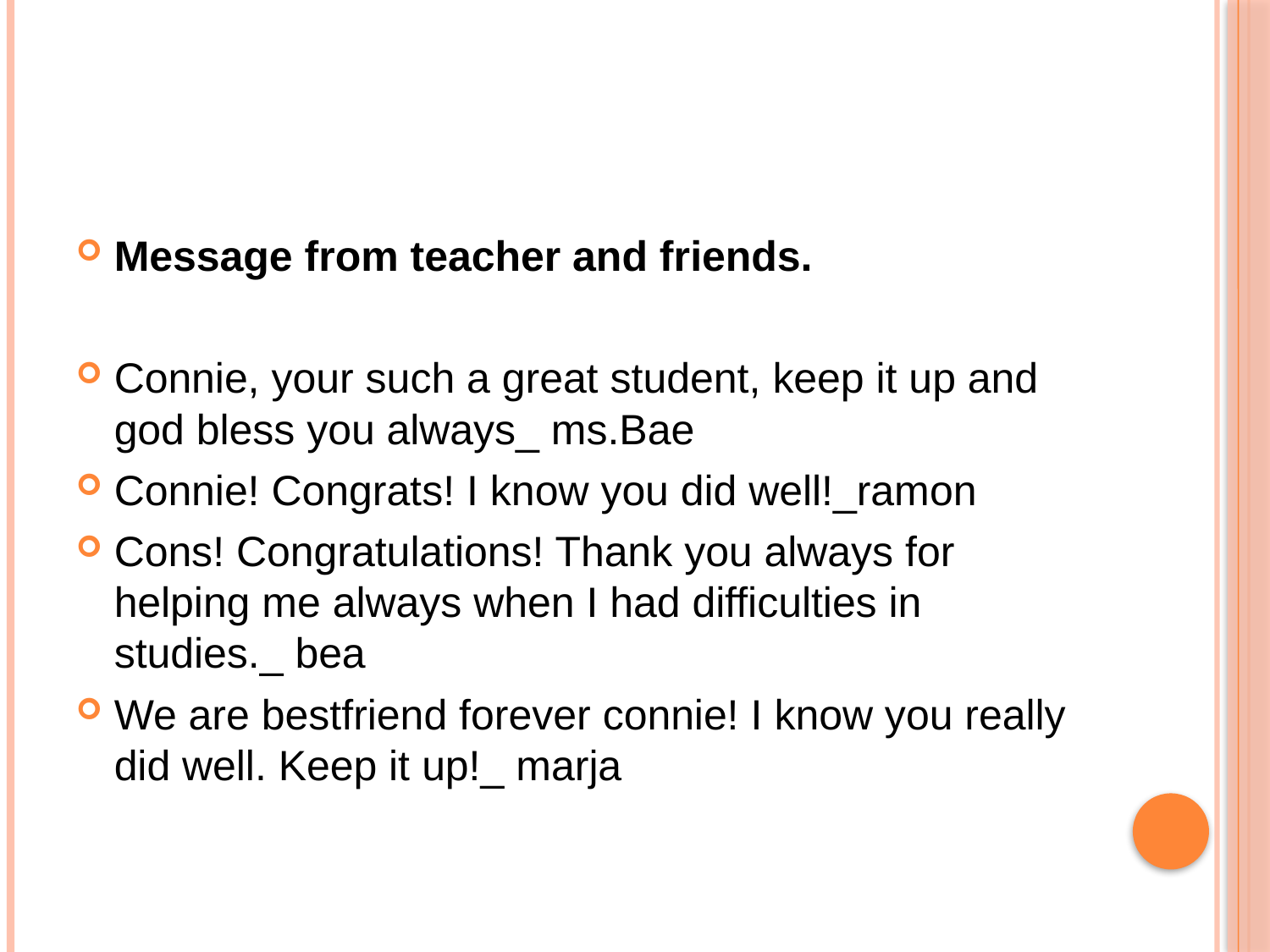

#
Message from teacher and friends.

Connie, your such a great student, keep it up and god bless you always_ ms.Bae
Connie! Congrats! I know you did well!_ramon
Cons! Congratulations! Thank you always for helping me always when I had difficulties in studies._ bea
We are bestfriend forever connie! I know you really did well. Keep it up!_ marja